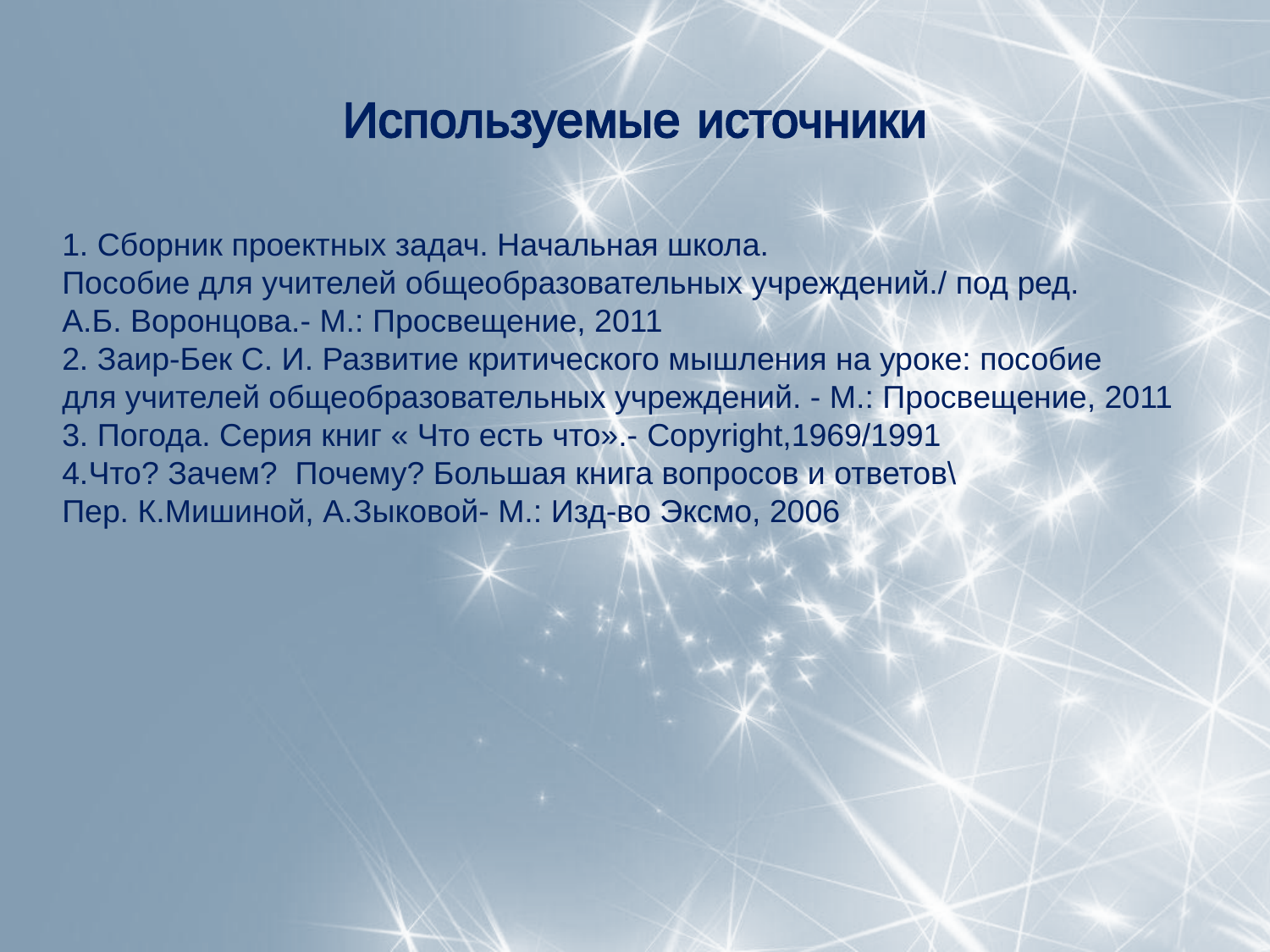

# Используемые источники
1. Сборник проектных задач. Начальная школа.
Пособие для учителей общеобразовательных учреждений./ под ред.
А.Б. Воронцова.- М.: Просвещение, 2011
2. Заир-Бек С. И. Развитие критического мышления на уроке: пособие
для учителей общеобразовательных учреждений. - М.: Просвещение, 2011
3. Погода. Серия книг « Что есть что».- Copyright,1969/1991
4.Что? Зачем?  Почему? Большая книга вопросов и ответов\
Пер. К.Мишиной, А.Зыковой- М.: Изд-во Эксмо, 2006